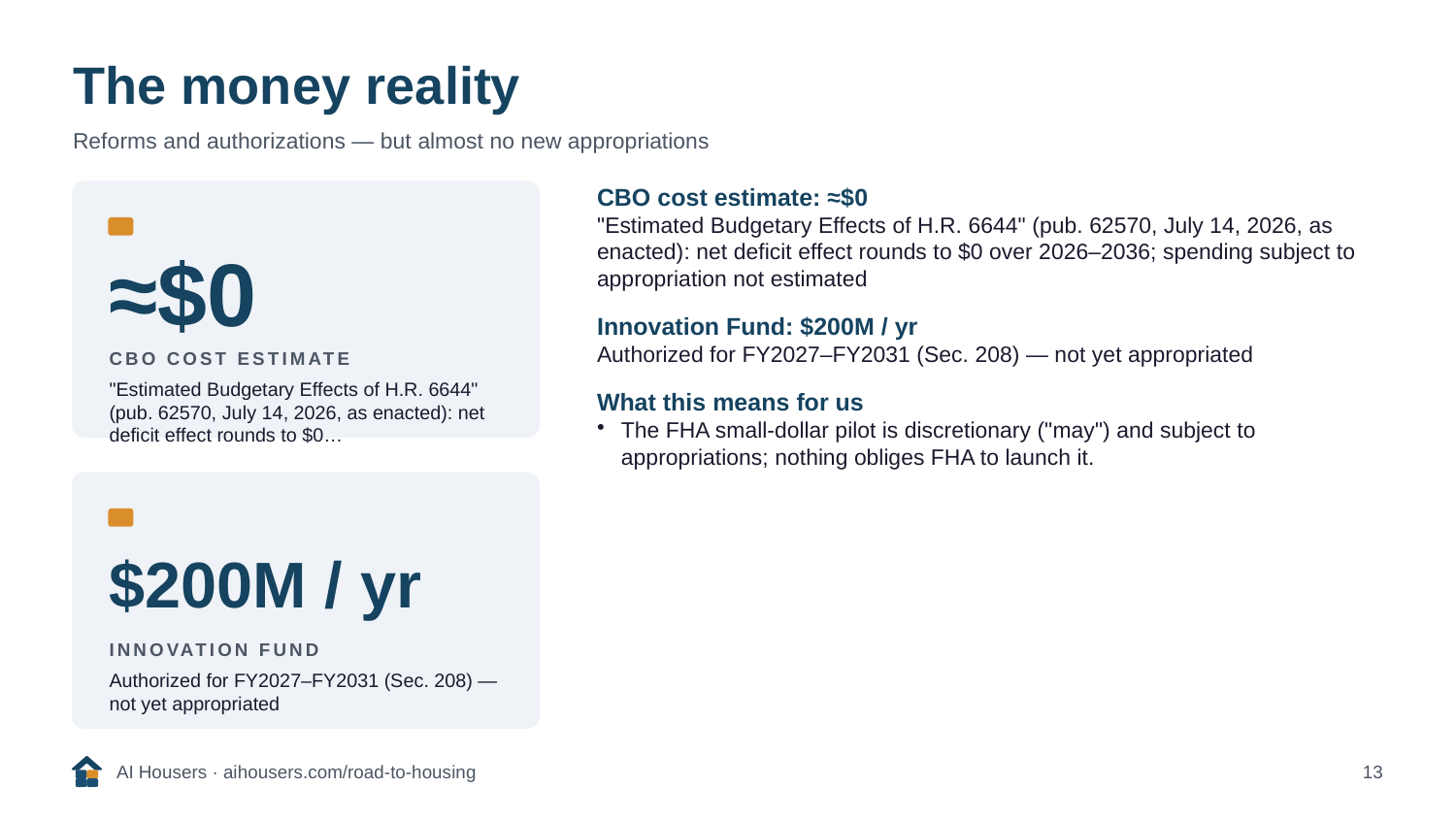

The money reality
Reforms and authorizations — but almost no new appropriations

CBO cost estimate: ≈$0
"Estimated Budgetary Effects of H.R. 6644" (pub. 62570, July 14, 2026, as enacted): net deficit effect rounds to $0 over 2026–2036; spending subject to appropriation not estimated
Innovation Fund: $200M / yr
Authorized for FY2027–FY2031 (Sec. 208) — not yet appropriated
What this means for us
The FHA small-dollar pilot is discretionary ("may") and subject to appropriations; nothing obliges FHA to launch it.

≈$0
CBO COST ESTIMATE
"Estimated Budgetary Effects of H.R. 6644" (pub. 62570, July 14, 2026, as enacted): net deficit effect rounds to $0…

$200M / yr
INNOVATION FUND
Authorized for FY2027–FY2031 (Sec. 208) — not yet appropriated
AI Housers · aihousers.com/road-to-housing
13